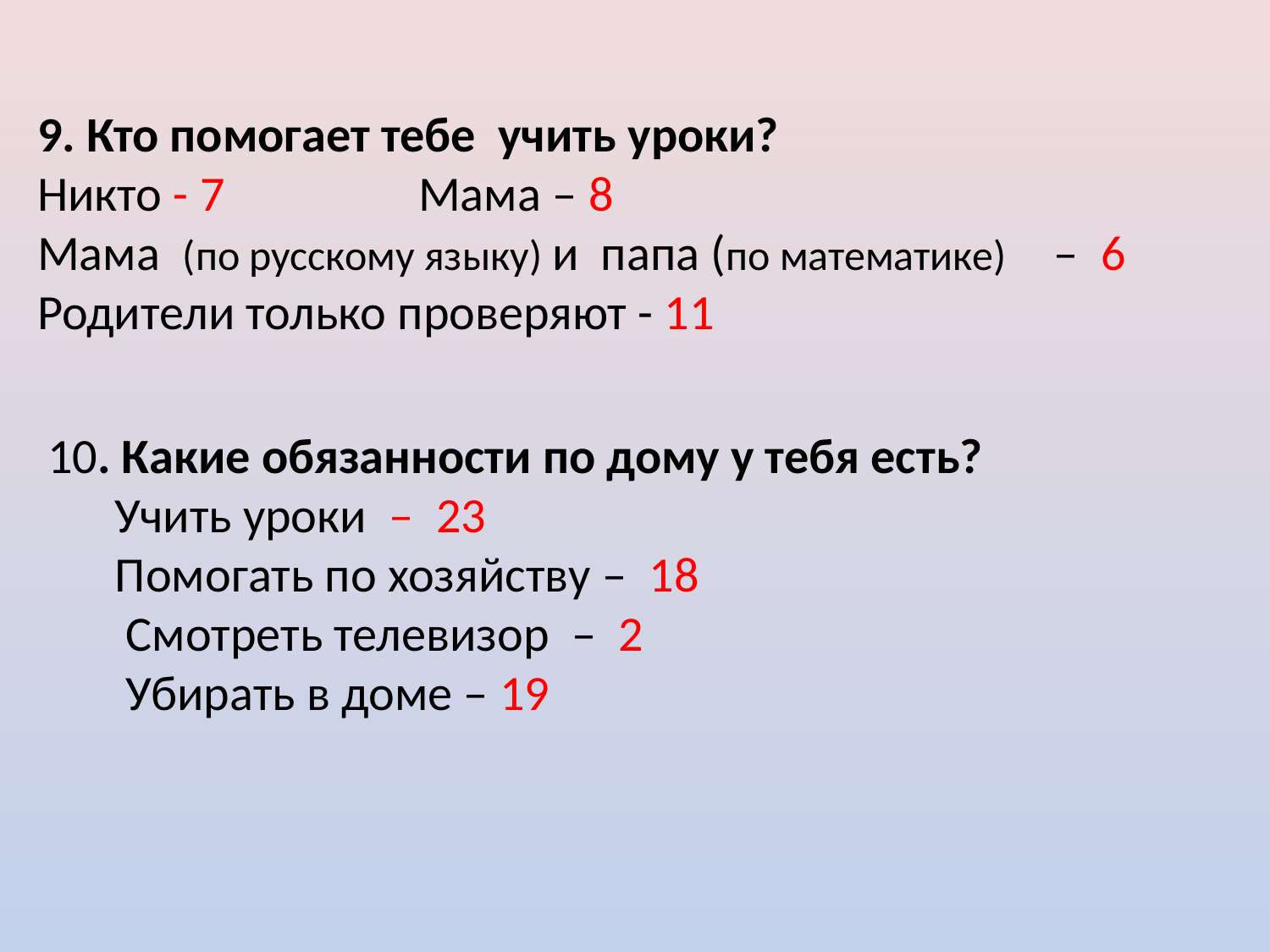

9. Кто помогает тебе  учить уроки?
Никто - 7		Мама – 8
Мама  (по русскому языку) и  папа (по математике)     –  6
Родители только проверяют - 11
10. Какие обязанности по дому у тебя есть?
      Учить уроки  –  23
      Помогать по хозяйству –  18
       Смотреть телевизор  –  2
       Убирать в доме – 19